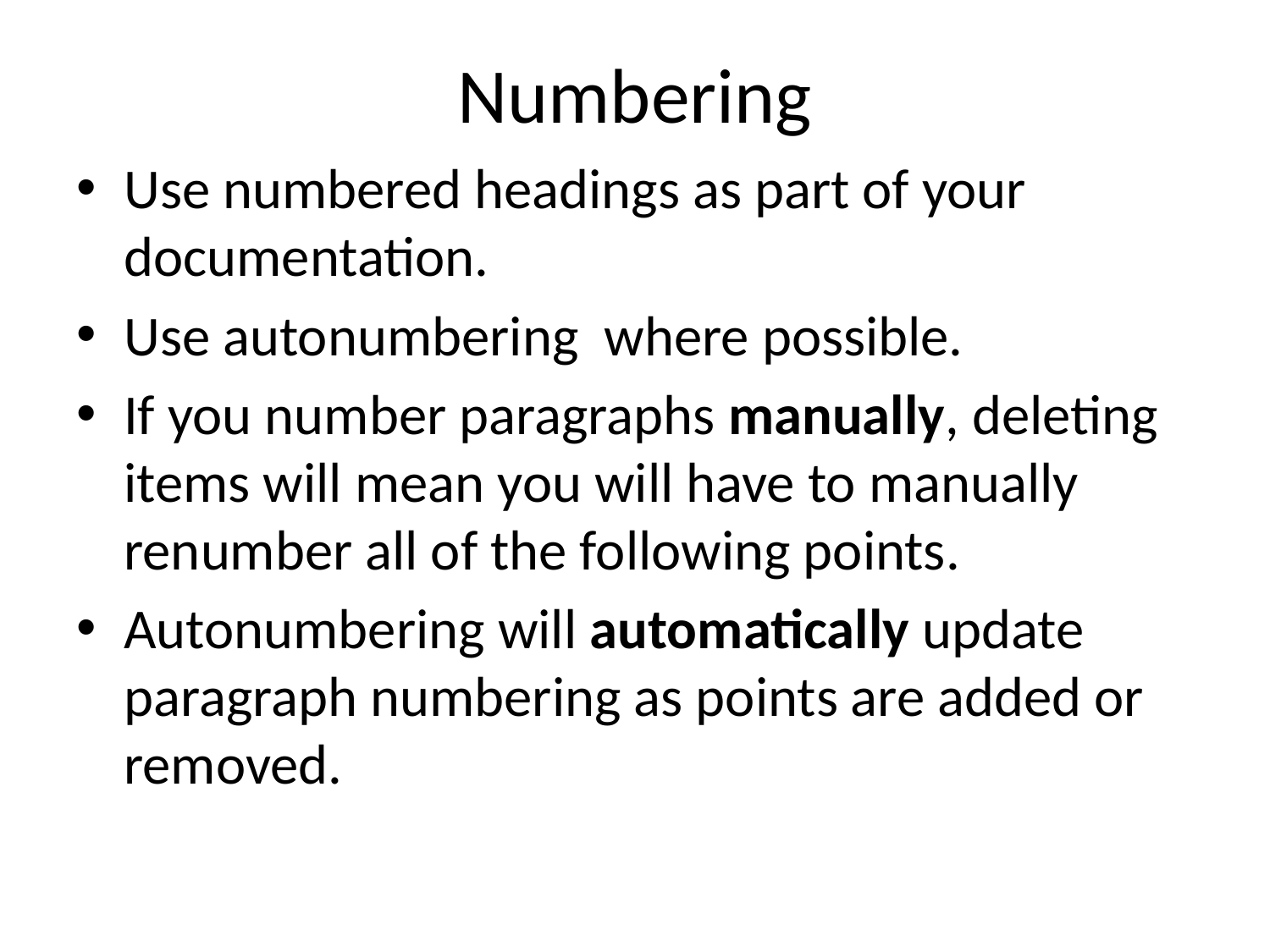

# Numbering
Use numbered headings as part of your documentation.
Use autonumbering  where possible.
If you number paragraphs manually, deleting items will mean you will have to manually renumber all of the following points.
Autonumbering will automatically update paragraph numbering as points are added or removed.